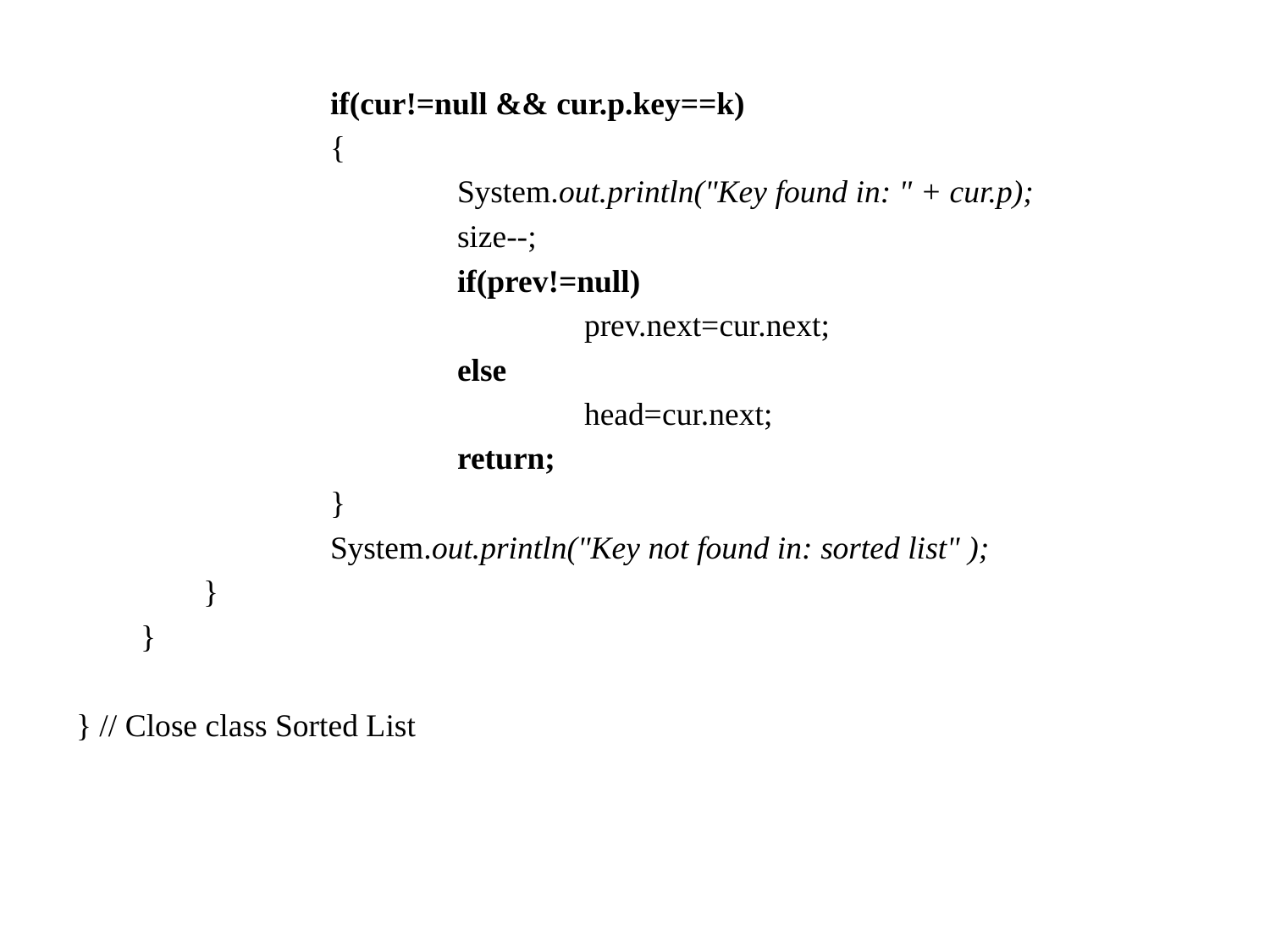

if(cur!=null && cur.p.key==k)
		{
			System.out.println("Key found in: " + cur.p);
			size--;
			if(prev!=null)
				prev.next=cur.next;
			else
				head=cur.next;
			return;
		}
		System.out.println("Key not found in: sorted list" );
	}
        }

} // Close class Sorted List